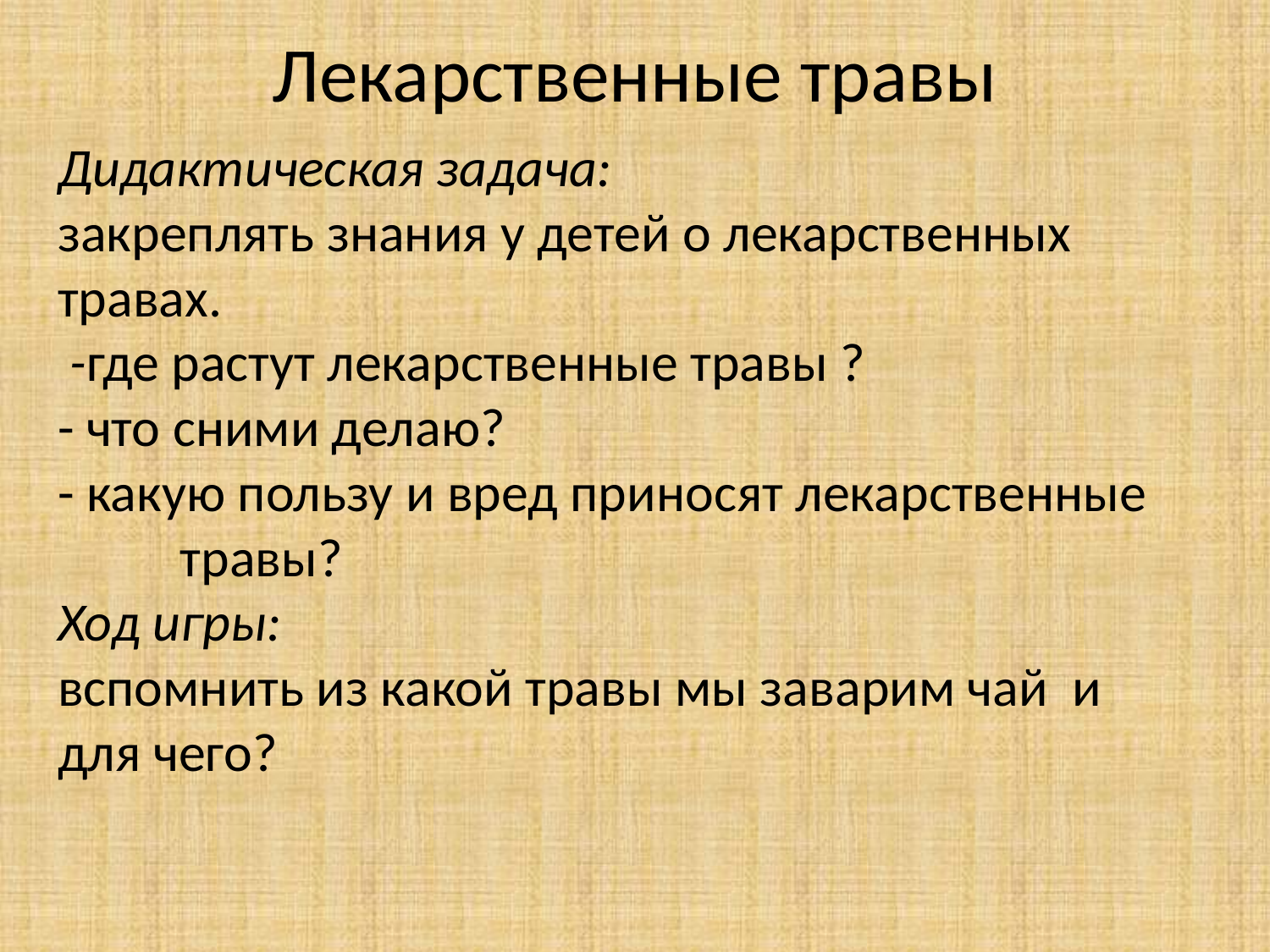

# Лекарственные травы
Дидактическая задача:
закреплять знания у детей о лекарственных травах.
 -где растут лекарственные травы ?
- что сними делаю?
- какую пользу и вред приносят лекарственные              травы?
Ход игры:
вспомнить из какой травы мы заварим чай  и для чего?